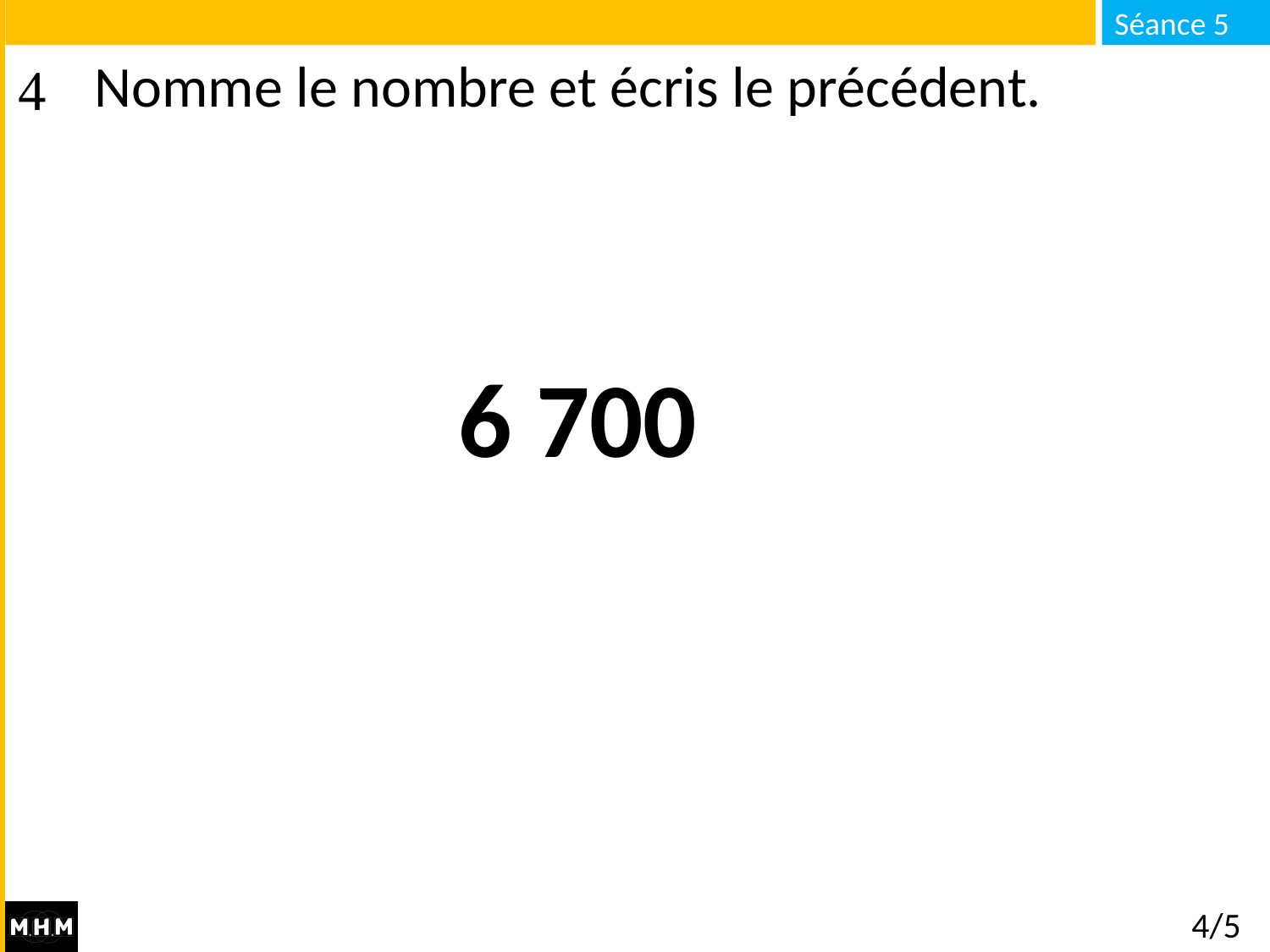

# Nomme le nombre et écris le précédent.
6 700
4/5